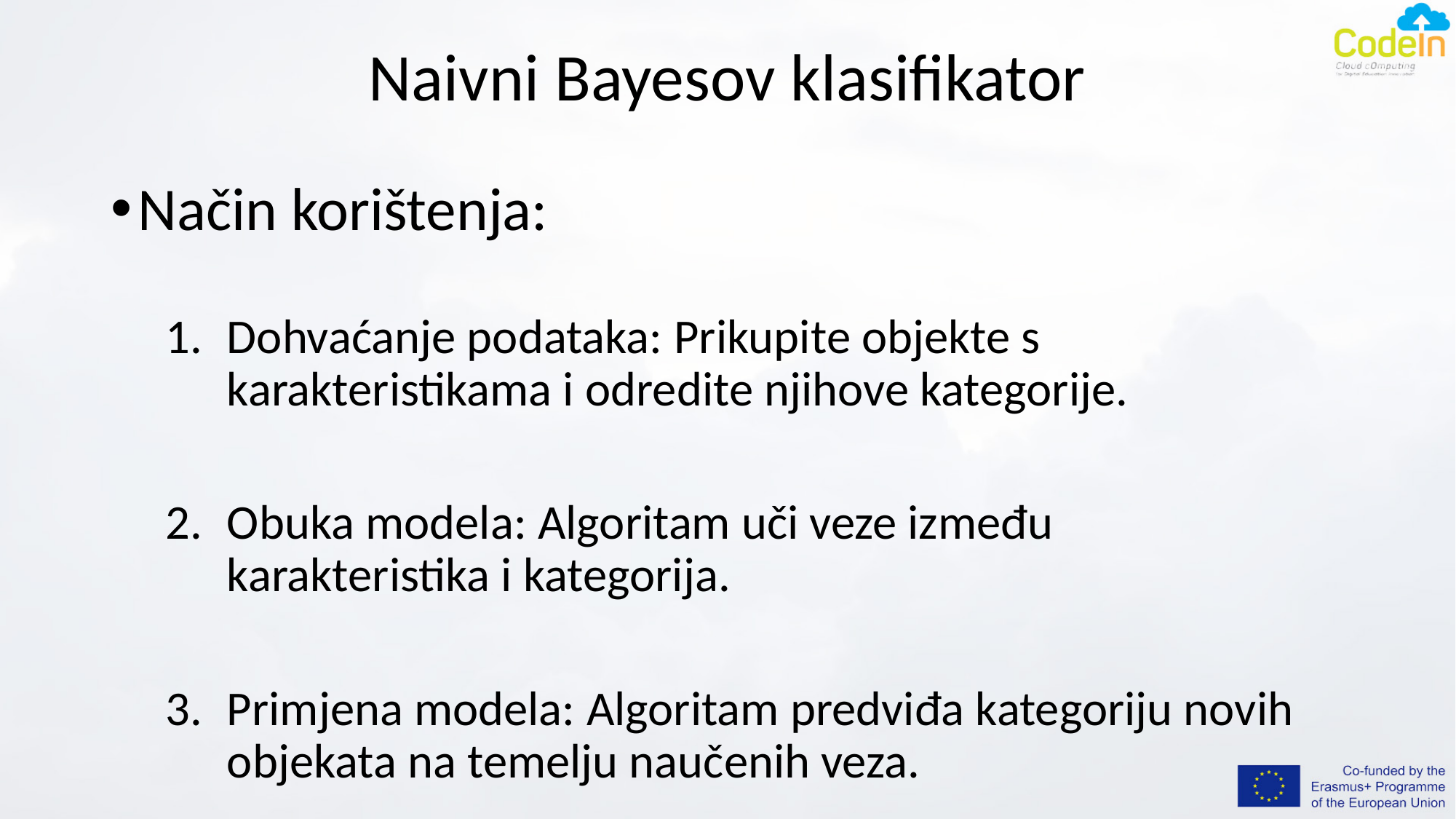

# Naivni Bayesov klasifikator
Način korištenja:

Dohvaćanje podataka: Prikupite objekte s karakteristikama i odredite njihove kategorije.

Obuka modela: Algoritam uči veze između karakteristika i kategorija.

Primjena modela: Algoritam predviđa kategoriju novih objekata na temelju naučenih veza.